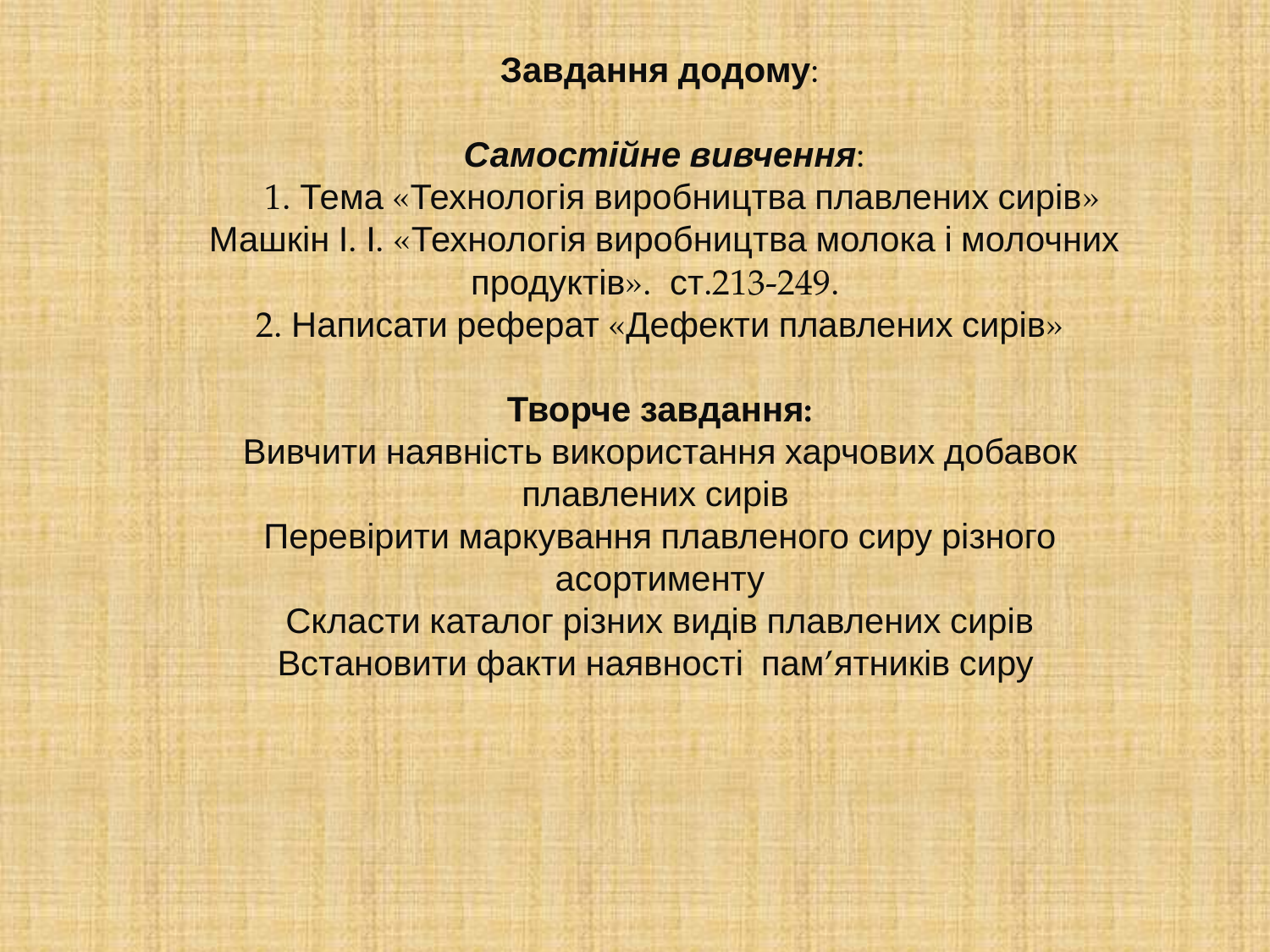

# Завдання додому: Самостійне вивчення: 1. Тема «Технологія виробництва плавлених сирів» Машкін І. І. «Технологія виробництва молока і молочних продуктів».  ст.213-249. 2. Написати реферат «Дефекти плавлених сирів» Творче завдання: Вивчити наявність використання харчових добавок плавлених сирів Перевірити маркування плавленого сиру різного асортименту Скласти каталог різних видів плавлених сирів Встановити факти наявності  пам’ятників сиру